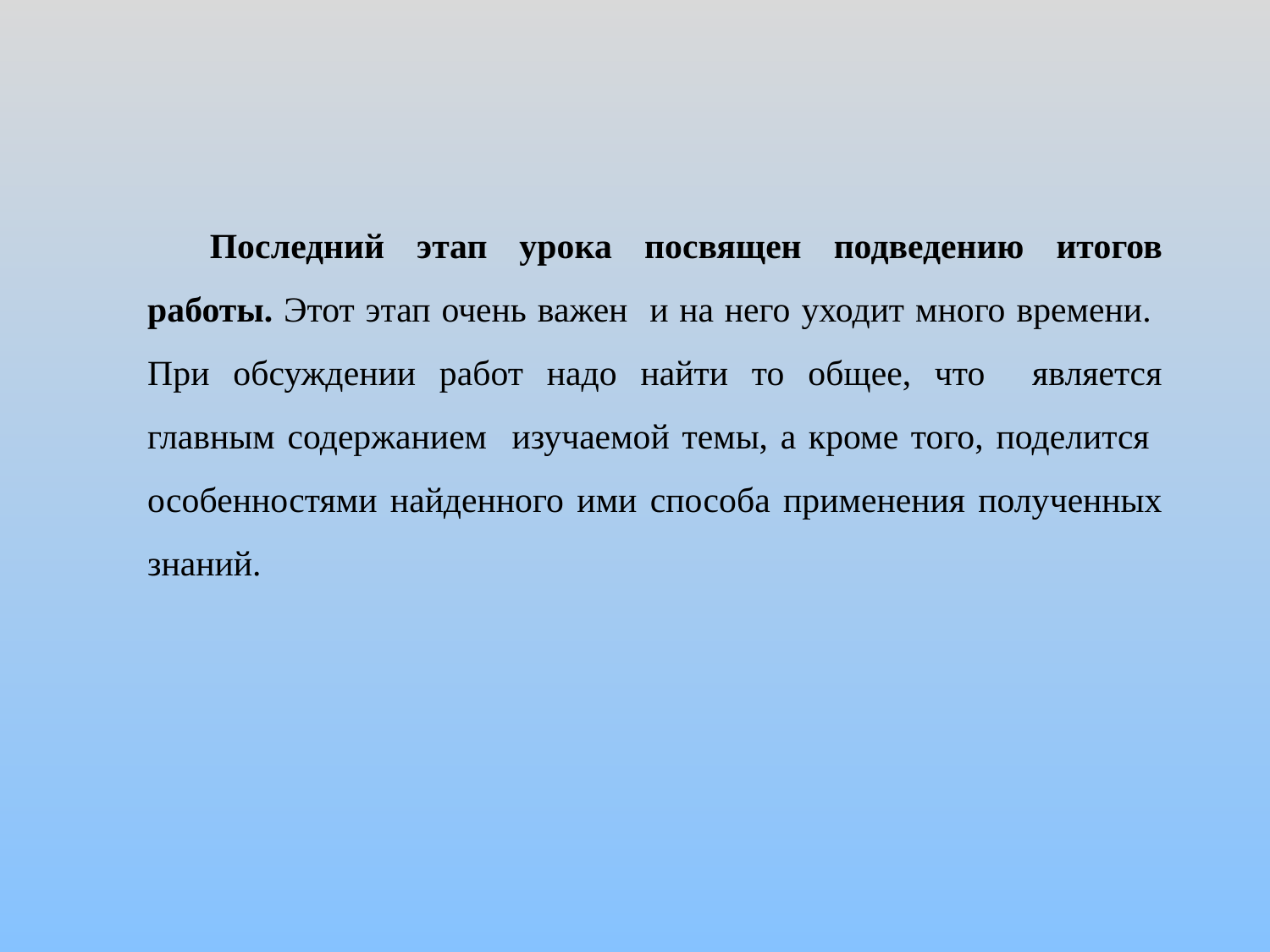

Последний этап урока посвящен подведению итогов работы. Этот этап очень важен  и на него уходит много времени.  При обсуждении работ надо найти то общее, что  является главным содержанием  изучаемой темы, а кроме того, поделится  особенностями найденного ими способа применения полученных знаний.